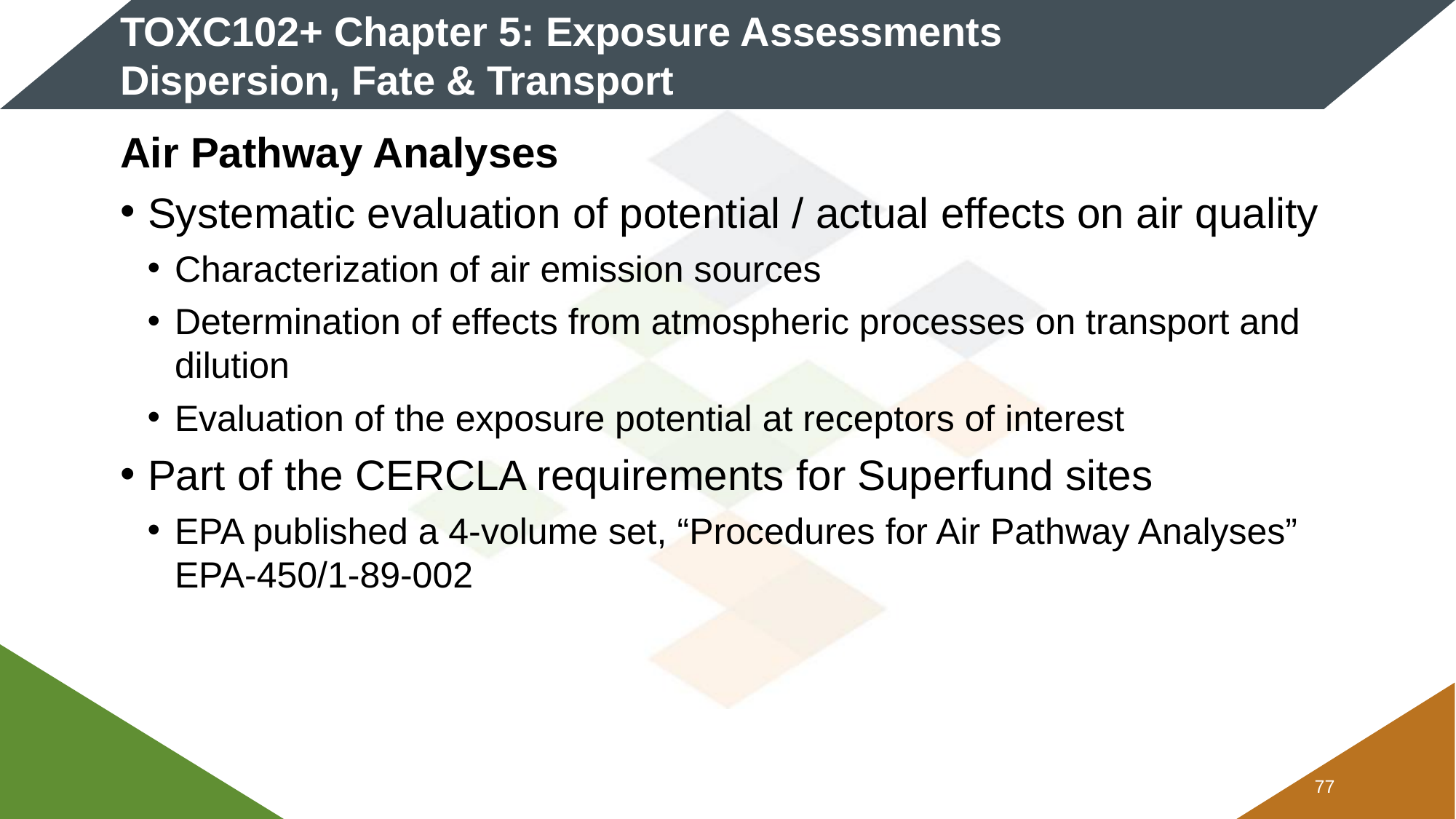

# TOXC102+ Chapter 5: Exposure Assessments Dispersion, Fate & Transport
Air Pathway Analyses
Systematic evaluation of potential / actual effects on air quality
Characterization of air emission sources
Determination of effects from atmospheric processes on transport and dilution
Evaluation of the exposure potential at receptors of interest
Part of the CERCLA requirements for Superfund sites
EPA published a 4-volume set, “Procedures for Air Pathway Analyses” EPA-450/1-89-002
77